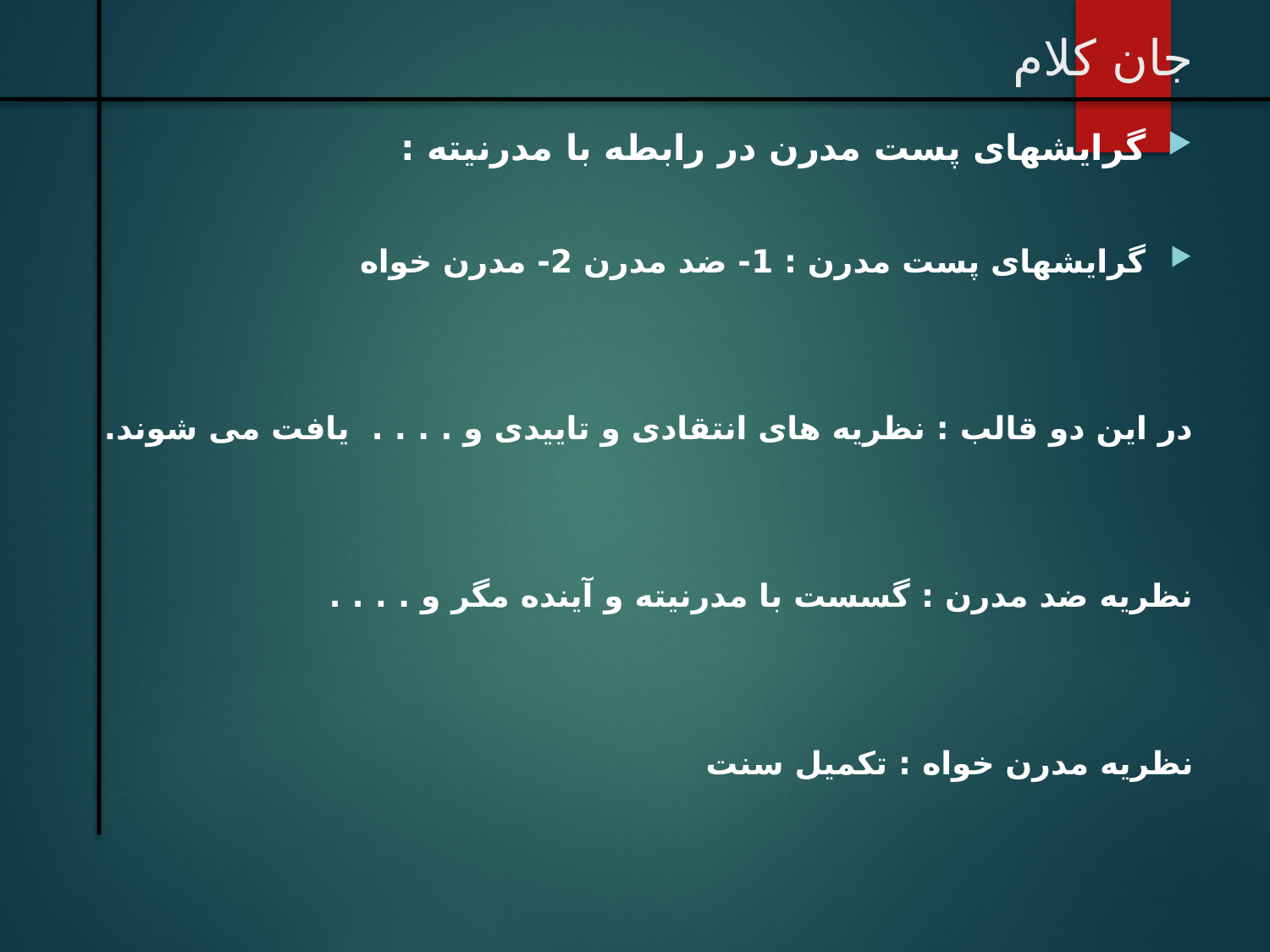

# جان کلام
گرایشهای پست مدرن در رابطه با مدرنیته :

گرایشهای پست مدرن : 1- ضد مدرن 2- مدرن خواه

در این دو قالب : نظریه های انتقادی و تاییدی و . . . .  یافت می شوند.

نظریه ضد مدرن : گسست با مدرنیته و آینده مگر و . . . .

نظریه مدرن خواه : تکمیل سنت